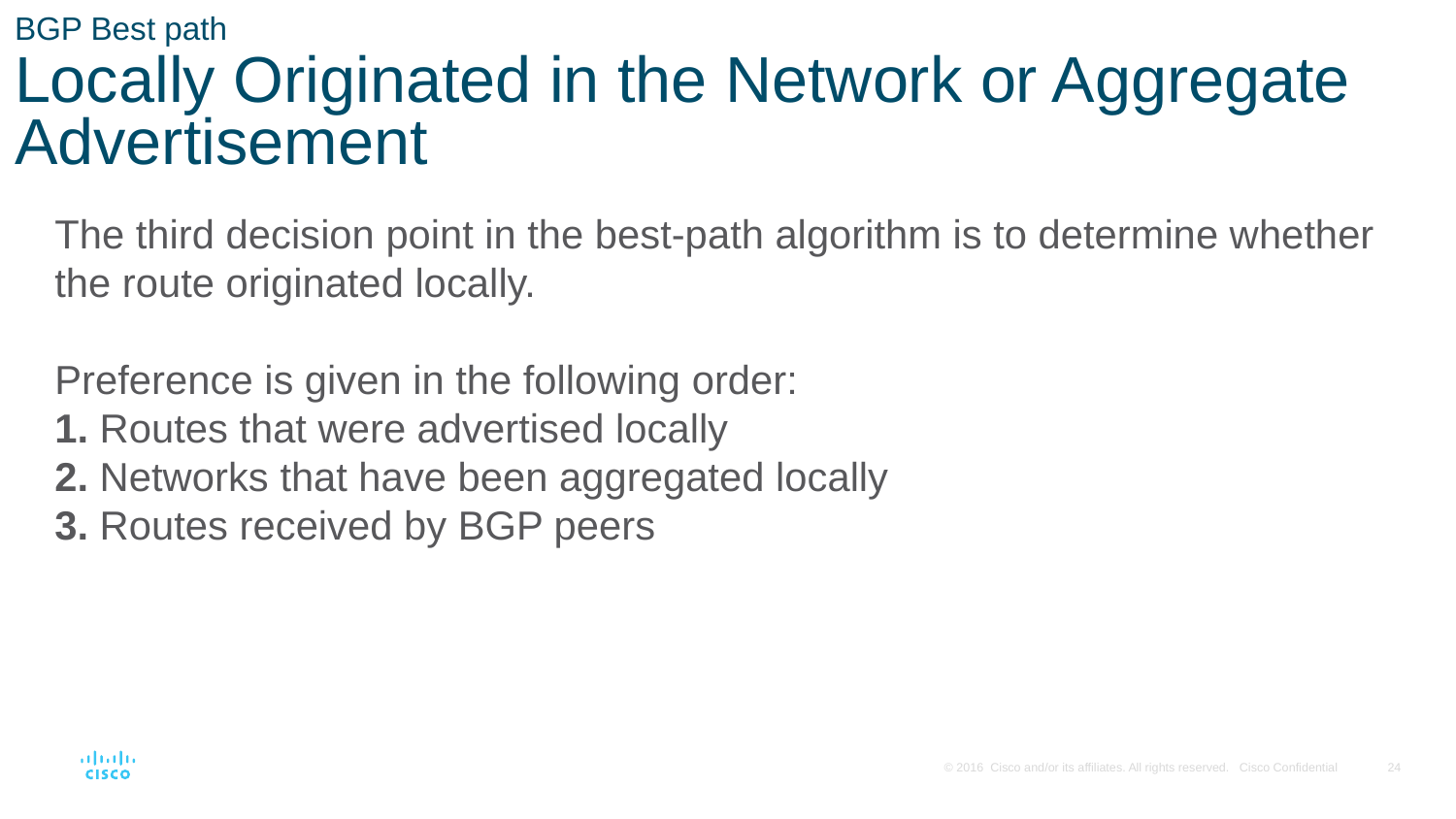

# BGP Best path Locally Originated in the Network or Aggregate Advertisement
The third decision point in the best-path algorithm is to determine whether the route originated locally.

Preference is given in the following order:
1. Routes that were advertised locally
2. Networks that have been aggregated locally
3. Routes received by BGP peers